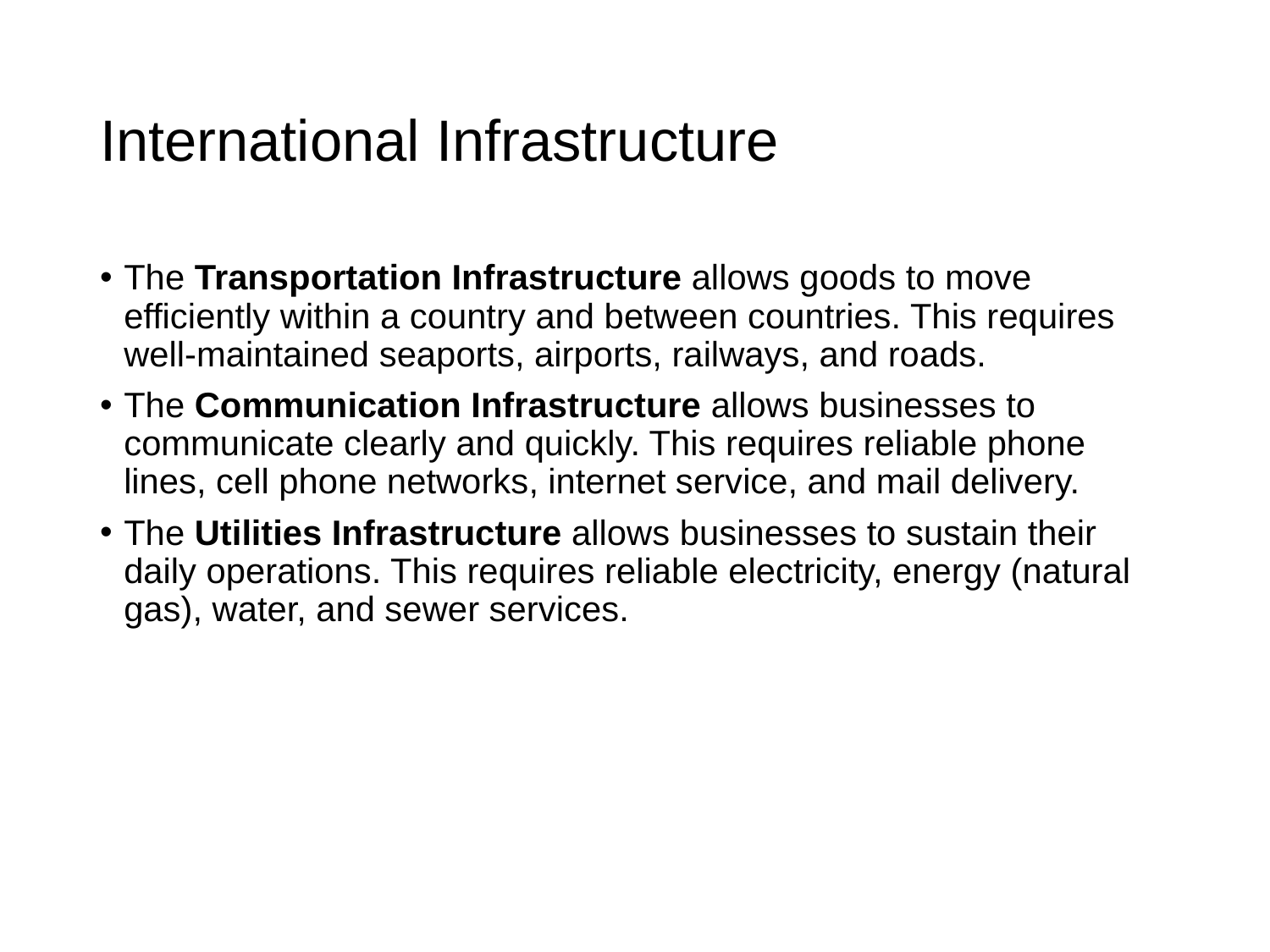

# International Infrastructure
The Transportation Infrastructure allows goods to move efficiently within a country and between countries. This requires well-maintained seaports, airports, railways, and roads.
The Communication Infrastructure allows businesses to communicate clearly and quickly. This requires reliable phone lines, cell phone networks, internet service, and mail delivery.
The Utilities Infrastructure allows businesses to sustain their daily operations. This requires reliable electricity, energy (natural gas), water, and sewer services.